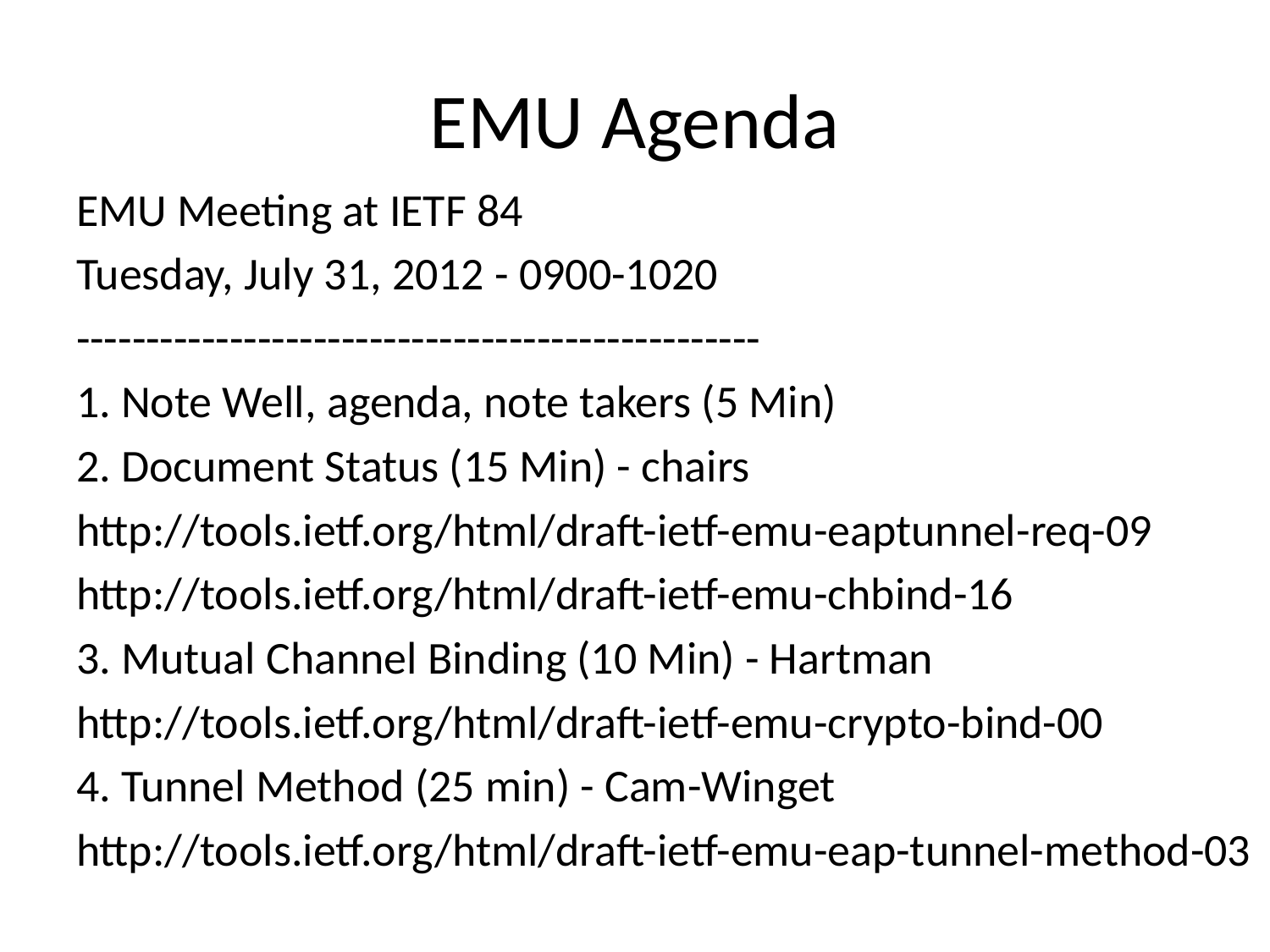

# EMU Agenda
EMU Meeting at IETF 84
Tuesday, July 31, 2012 - 0900-1020
-------------------------------------------------
1. Note Well, agenda, note takers (5 Min)
2. Document Status (15 Min) - chairs
http://tools.ietf.org/html/draft-ietf-emu-eaptunnel-req-09
http://tools.ietf.org/html/draft-ietf-emu-chbind-16
3. Mutual Channel Binding (10 Min) - Hartman
http://tools.ietf.org/html/draft-ietf-emu-crypto-bind-00
4. Tunnel Method (25 min) - Cam-Winget
http://tools.ietf.org/html/draft-ietf-emu-eap-tunnel-method-03